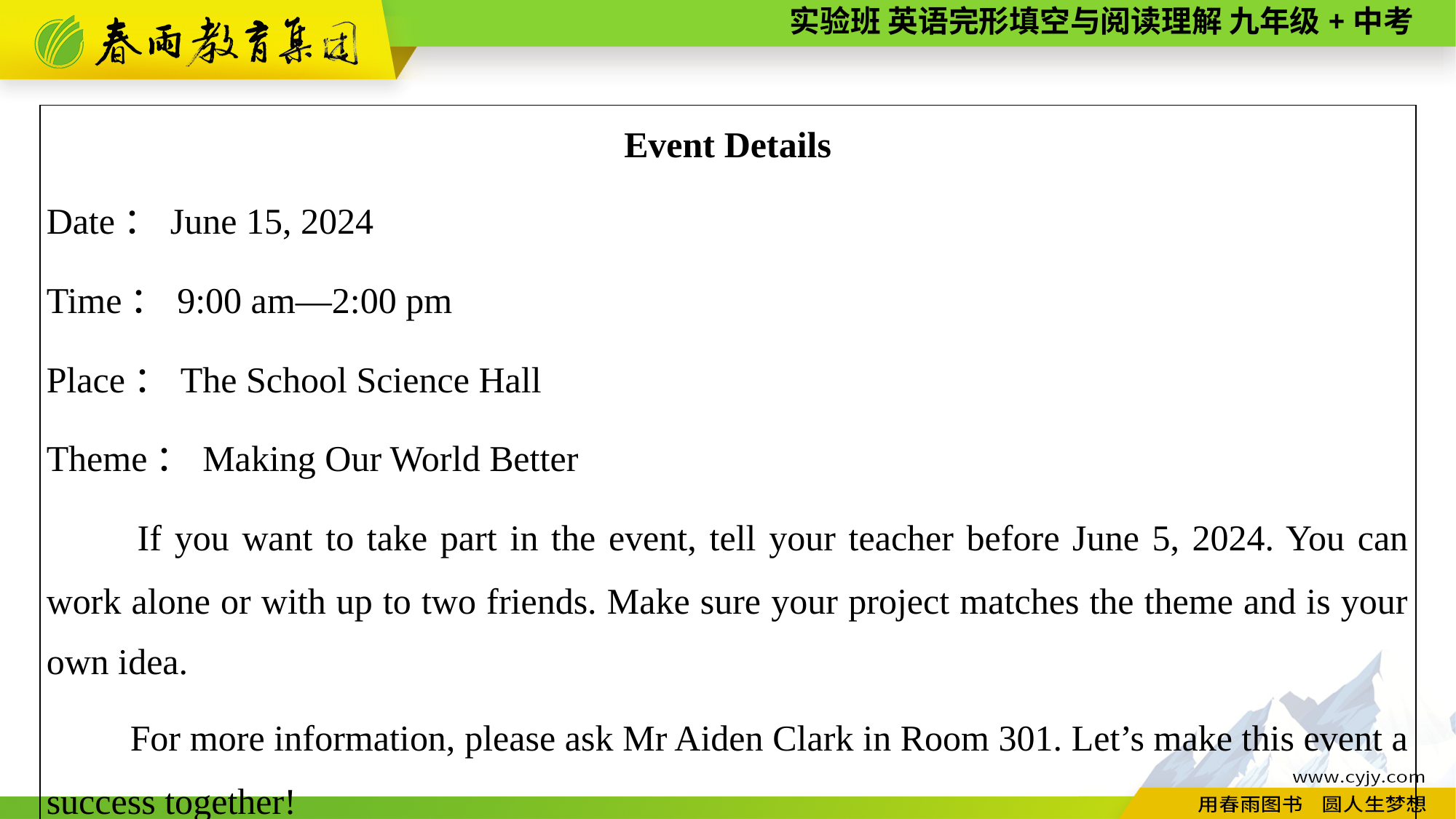

| Event Details Date：June 15, 2024 Time：9:00 am—2:00 pm Place：The School Science Hall Theme：Making Our World Better 　　If you want to take part in the event, tell your teacher before June 5, 2024. You can work alone or with up to two friends. Make sure your project matches the theme and is your own idea. 　　For more information, please ask Mr Aiden Clark in Room 301. Let’s make this event a success together! |
| --- |